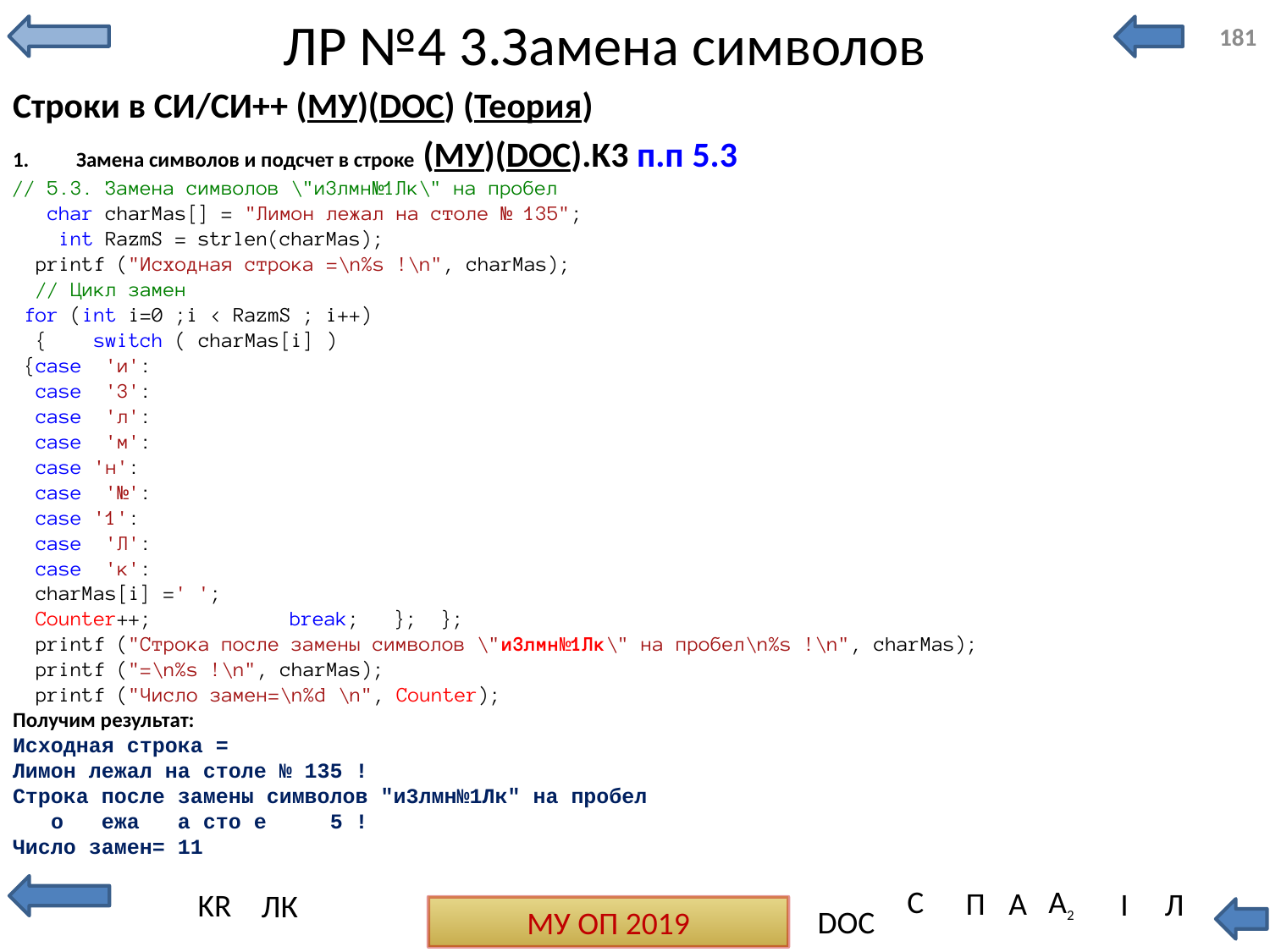

# ЛР №4 3.Замена символов
181
Строки в СИ/СИ++ (МУ)(DOC) (Теория)
Замена символов и подсчет в строке (МУ)(DOC).K3 п.п 5.3
// 5.3. Замена символов \"и3лмн№1Лк\" на пробел
   char charMas[] = "Лимон лежал на столе № 135";
    int RazmS = strlen(charMas);
  printf ("Исходная строка =\n%s !\n", charMas);
  // Цикл замен
 for (int i=0 ;i < RazmS ; i++)
  {    switch ( charMas[i] )
 {case  'и':
  case  '3':
  case  'л':
  case  'м':
  case 'н':
  case  '№':
  case '1':
  case  'Л':
  case  'к':
  charMas[i] =' ';
  Counter++; 	  break;   };  };
  printf ("Строка после замены символов \"и3лмн№1Лк\" на пробел\n%s !\n", charMas);
  printf ("=\n%s !\n", charMas);
  printf ("Число замен=\n%d \n", Counter);
Получим результат:
Исходная строка =
Лимон лежал на столе № 135 !
Строка после замены символов "и3лмн№1Лк" на пробел
   о   ежа   а сто е     5 !
Число замен= 11